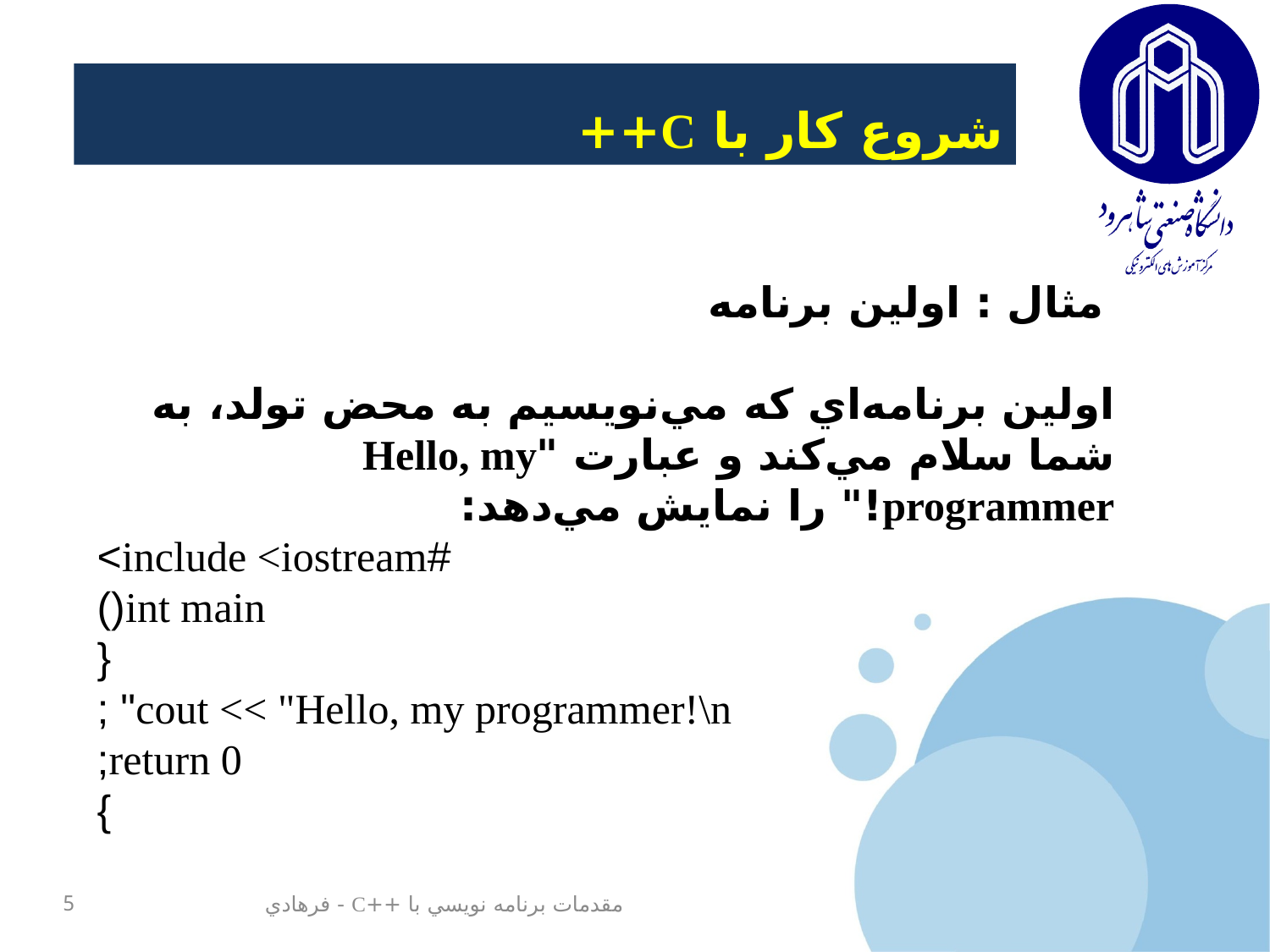

شروع کار با C++
 مثال : اولين برنامه

اولين برنامه‌اي که مي‌نويسيم به محض تولد، به شما سلام مي‌کند و عبارت "Hello, my programmer!" را نمايش مي‌دهد:
#include <iostream>
int main()
{
   cout << "Hello, my programmer!\n" ;
   return 0;
}
5
مقدمات برنامه نويسي با ++C - فرهادي